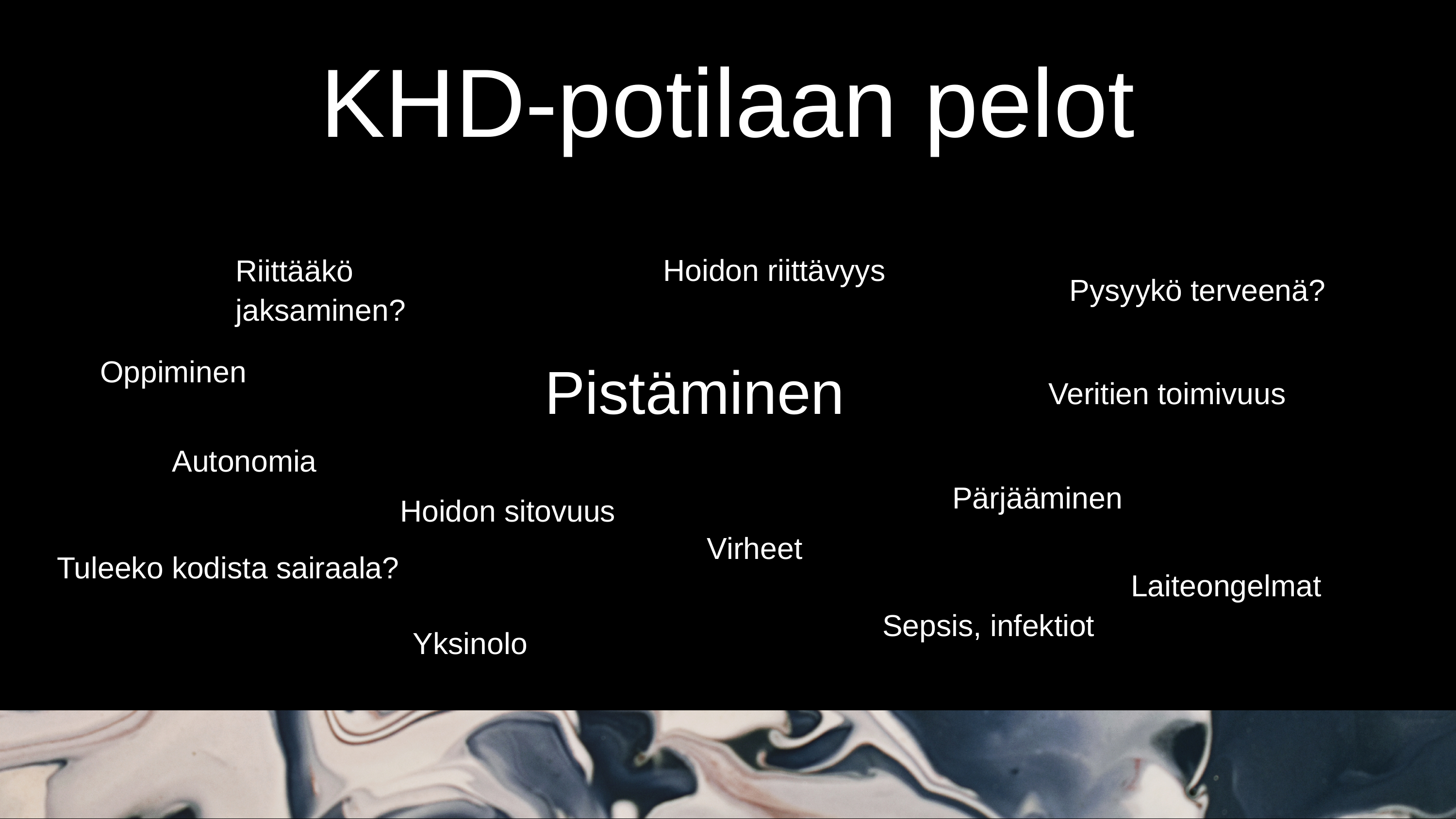

KHD-potilaan pelot
Hoidon riittävyys
Riittääkö jaksaminen?
Pysyykö terveenä?
Oppiminen
Veritien toimivuus
Pistäminen
Autonomia
Pärjääminen
Hoidon sitovuus
Virheet
Tuleeko kodista sairaala?
Laiteongelmat
Sepsis, infektiot
Yksinolo